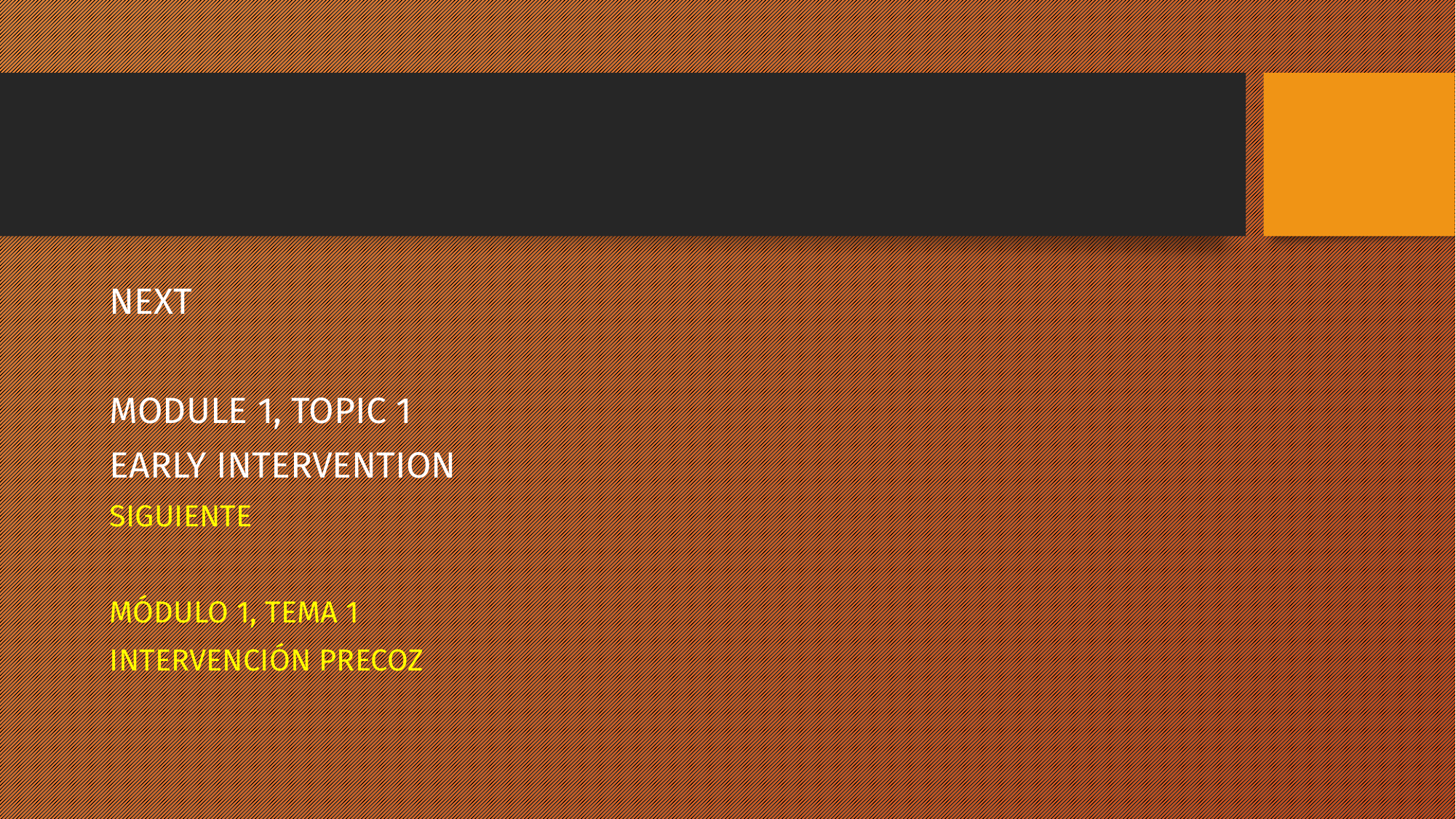

#
NEXT

MODULE 1, TOPIC 1
EARLY INTERVENTION
SIGUIENTE

MÓDULO 1, TEMA 1
INTERVENCIÓN PRECOZ